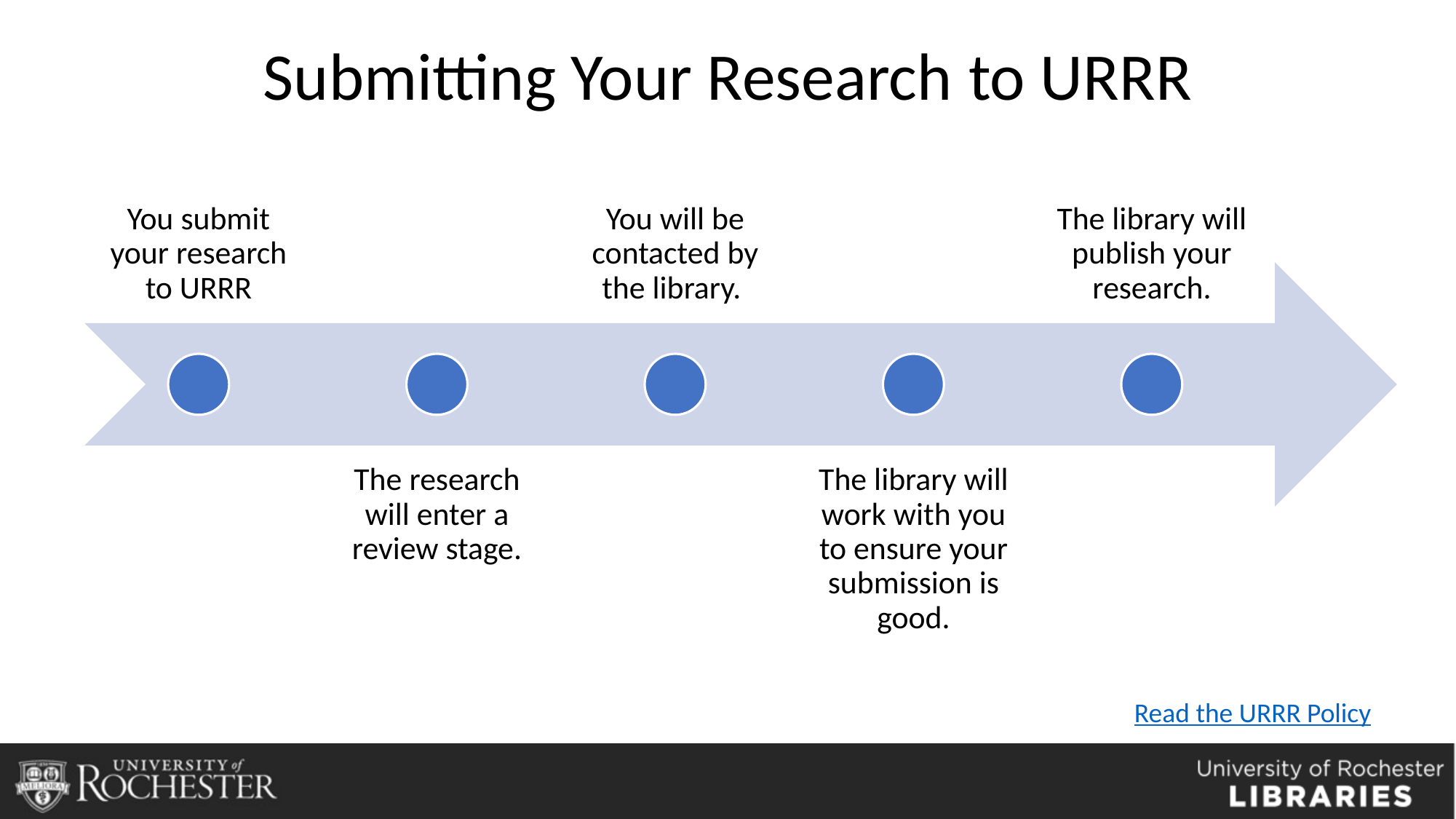

# Submitting Your Research to URRR
You submit your research to URRR
The research will enter a review stage.
You will be contacted by the library.
The library will work with you to ensure your submission is good.
The library will publish your research.
Read the URRR Policy